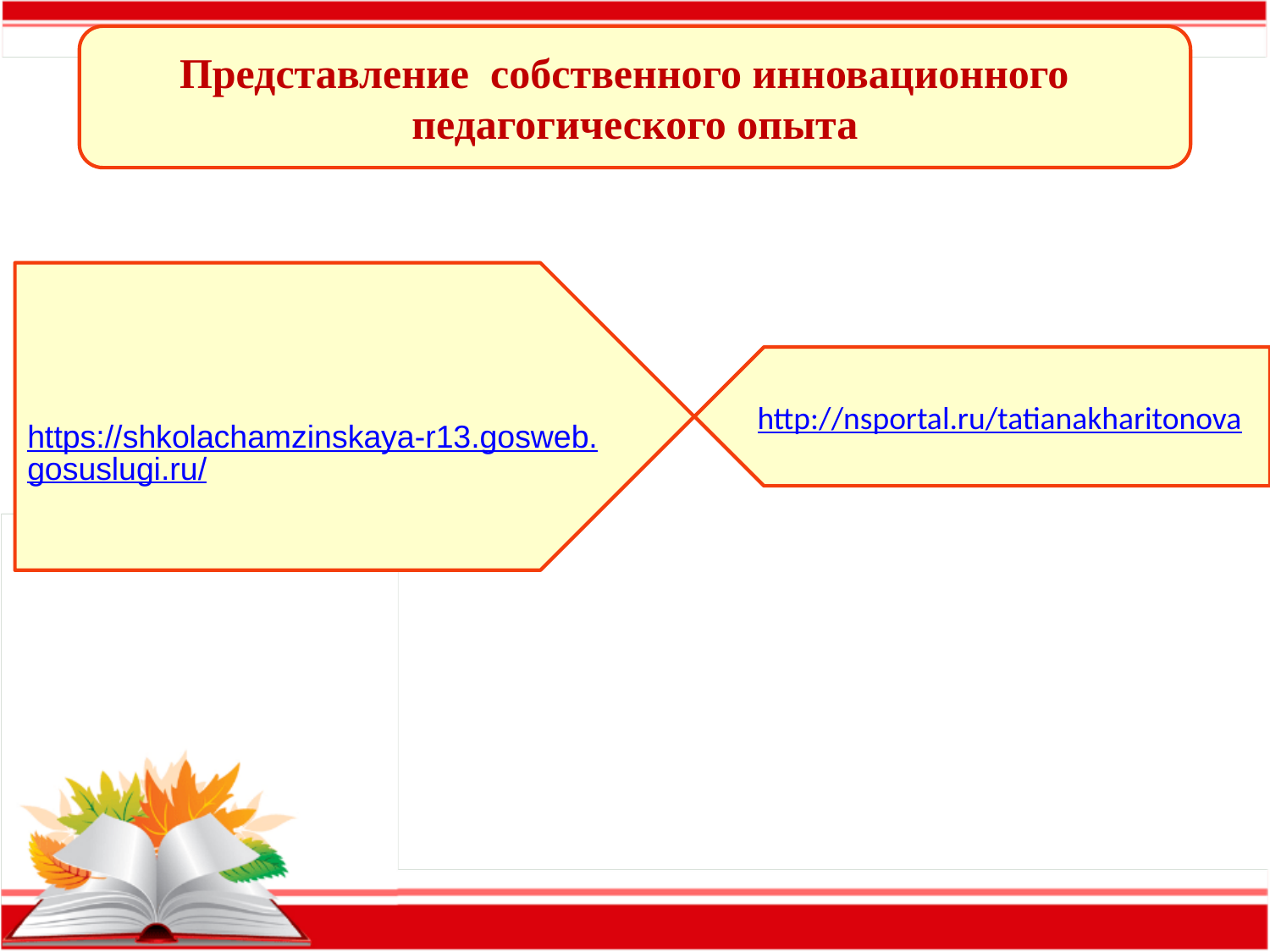

Представление  собственного инновационного
педагогического опыта

https://shkolachamzinskaya-r13.gosweb.gosuslugi.ru/
http://nsportal.ru/tatianakharitonova